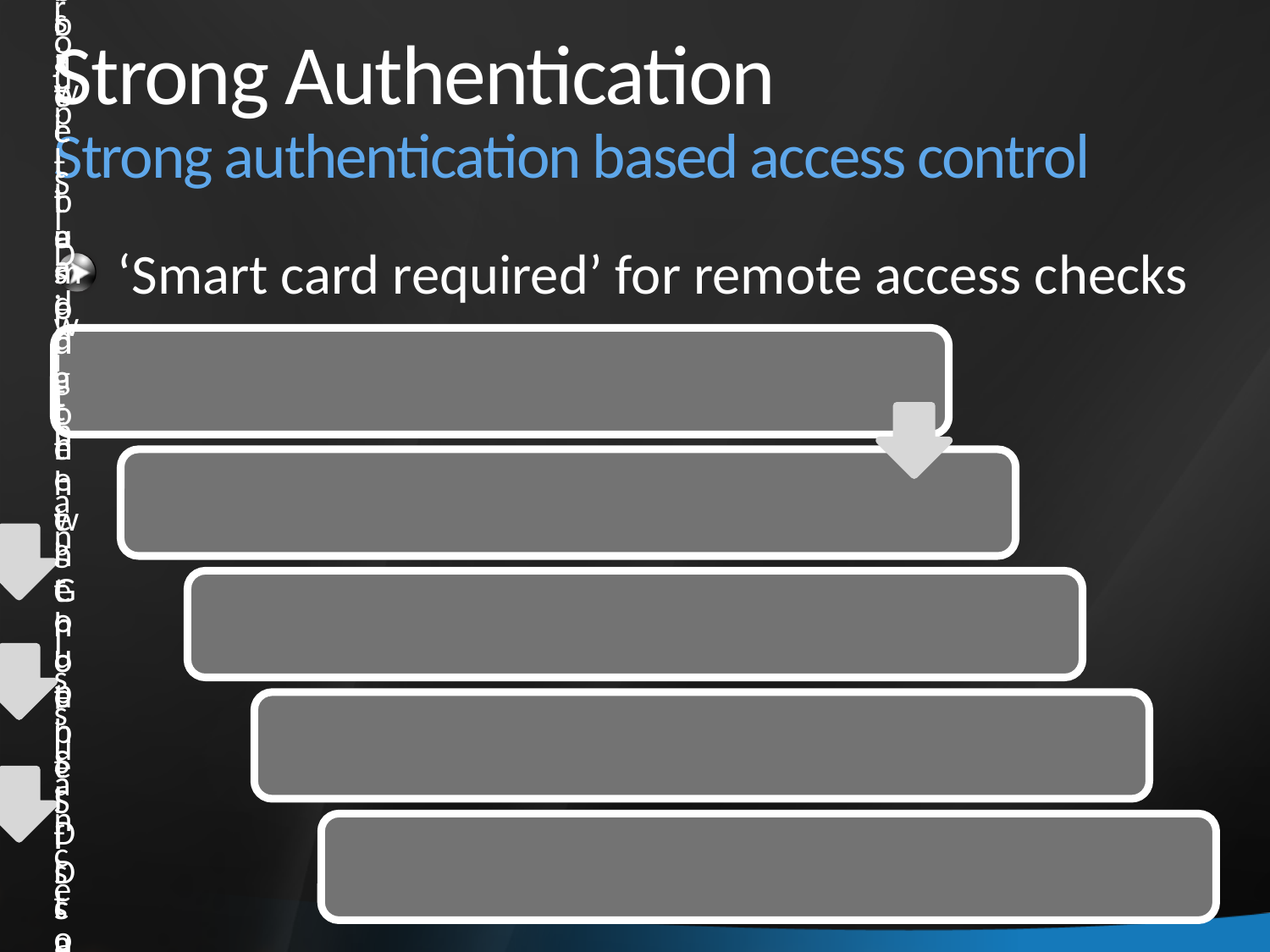

# Strong Authentication Strong authentication based access control

‘Smart card required’ for remote access checks